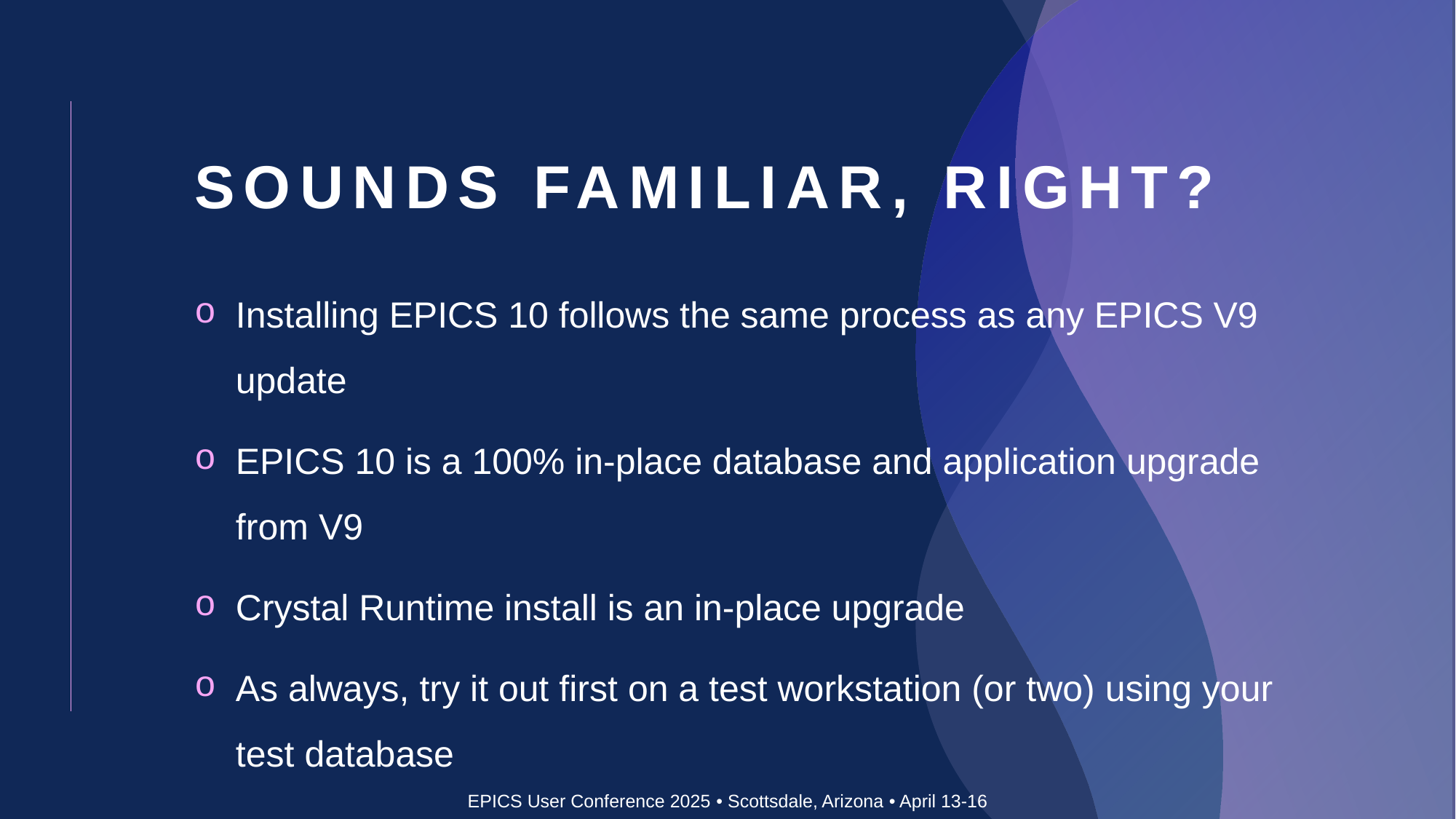

# Sounds familiar, right?
Installing EPICS 10 follows the same process as any EPICS V9 update
EPICS 10 is a 100% in-place database and application upgrade from V9
Crystal Runtime install is an in-place upgrade
As always, try it out first on a test workstation (or two) using your test database